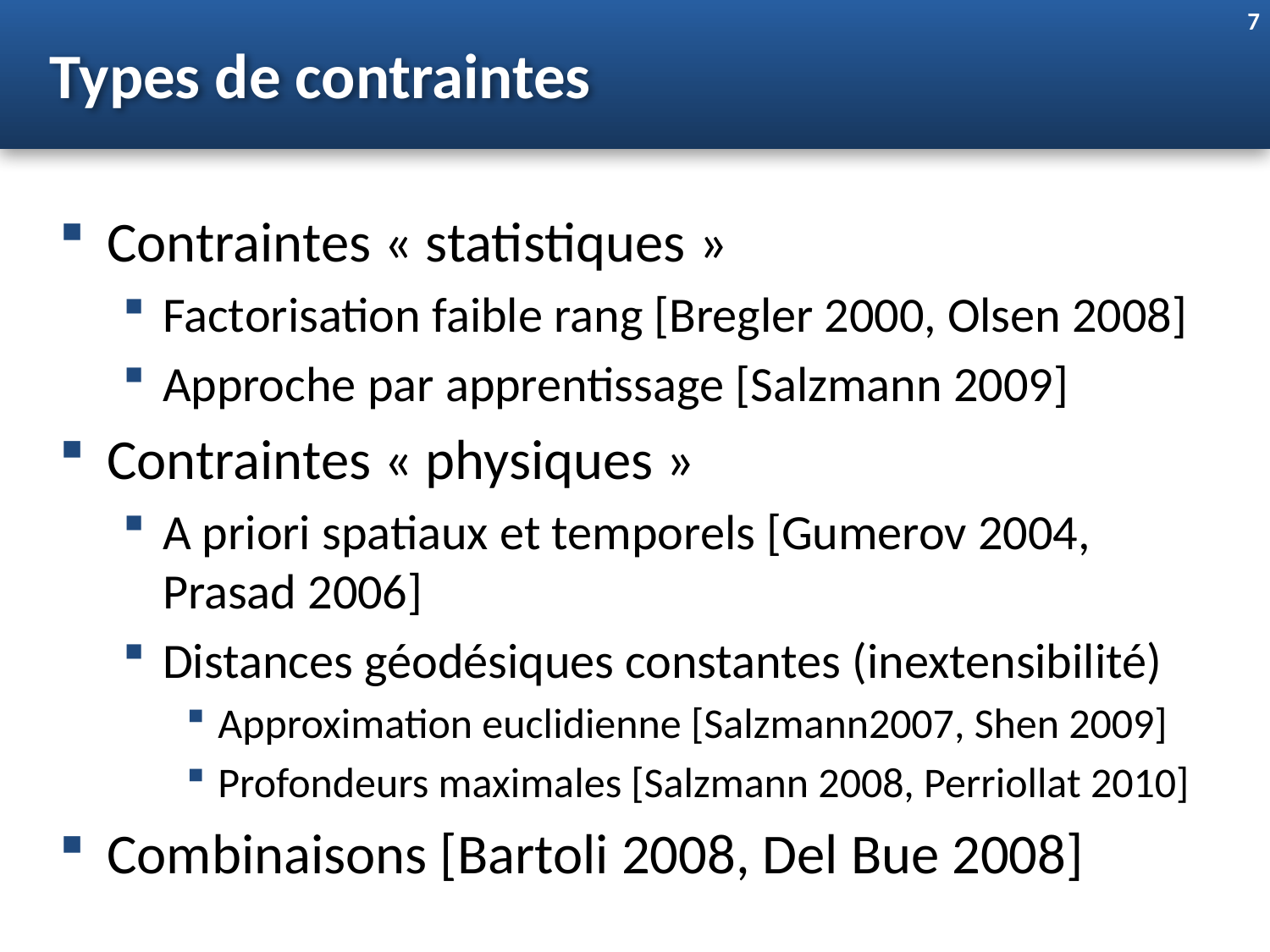

Types de contraintes
7
Contraintes « statistiques »
Factorisation faible rang [Bregler 2000, Olsen 2008]
Approche par apprentissage [Salzmann 2009]
Contraintes « physiques »
A priori spatiaux et temporels [Gumerov 2004, Prasad 2006]
Distances géodésiques constantes (inextensibilité)
Approximation euclidienne [Salzmann2007, Shen 2009]
Profondeurs maximales [Salzmann 2008, Perriollat 2010]
Combinaisons [Bartoli 2008, Del Bue 2008]